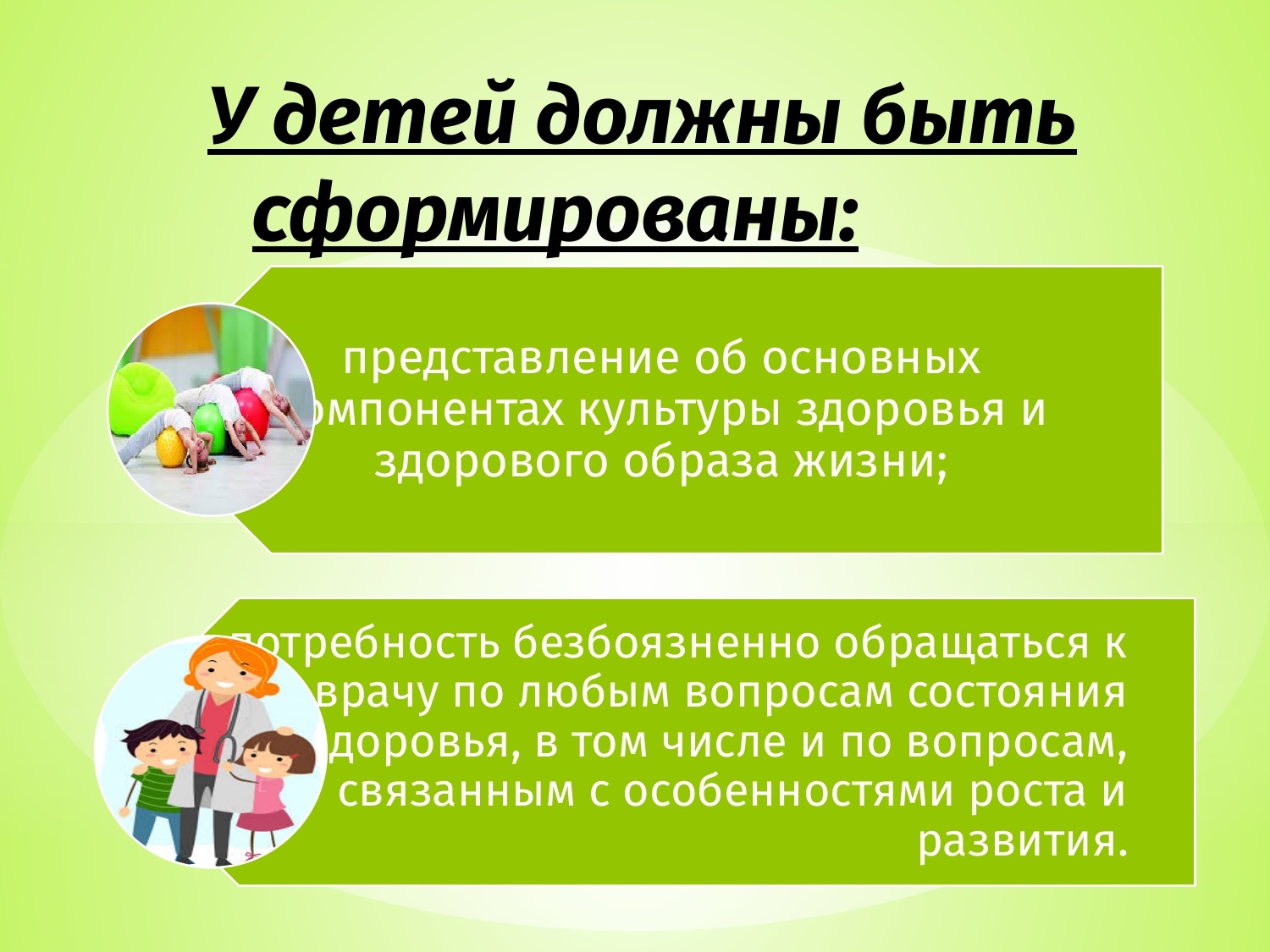

# У детей должны быть сформированы:
представление об основных компонентах культуры здоровья и здорового образа жизни;
• потребность безбоязненно обращаться к врачу по любым вопросам состояния здоровья, в том числе и по вопросам, связанным с особенностями роста и развития.